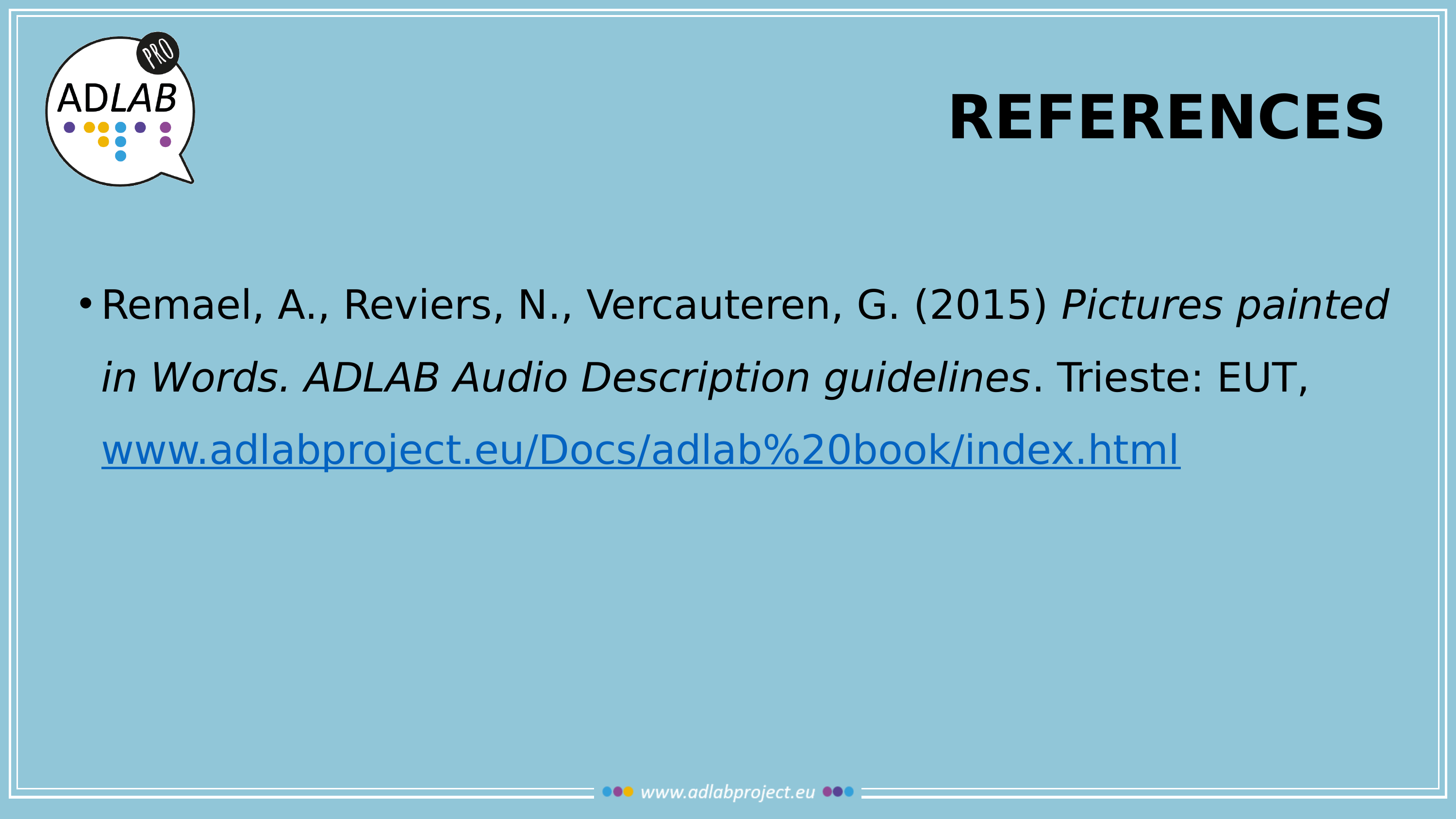

# references
Remael, A., Reviers, N., Vercauteren, G. (2015) Pictures painted in Words. ADLAB Audio Description guidelines. Trieste: EUT, www.adlabproject.eu/Docs/adlab%20book/index.html